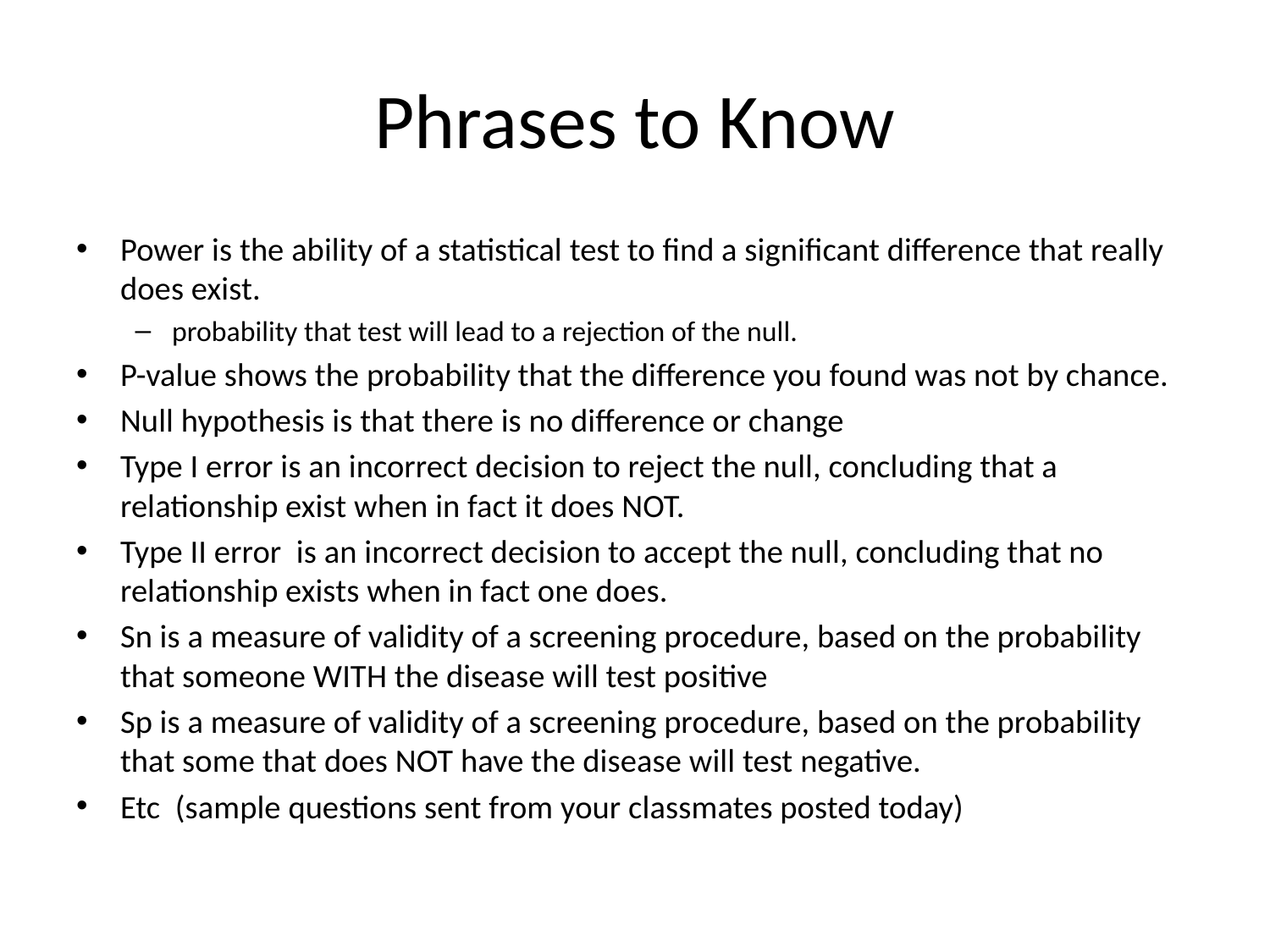

# Phrases to Know
Power is the ability of a statistical test to find a significant difference that really does exist.
probability that test will lead to a rejection of the null.
P-value shows the probability that the difference you found was not by chance.
Null hypothesis is that there is no difference or change
Type I error is an incorrect decision to reject the null, concluding that a relationship exist when in fact it does NOT.
Type II error  is an incorrect decision to accept the null, concluding that no relationship exists when in fact one does.
Sn is a measure of validity of a screening procedure, based on the probability that someone WITH the disease will test positive
Sp is a measure of validity of a screening procedure, based on the probability that some that does NOT have the disease will test negative.
Etc  (sample questions sent from your classmates posted today)